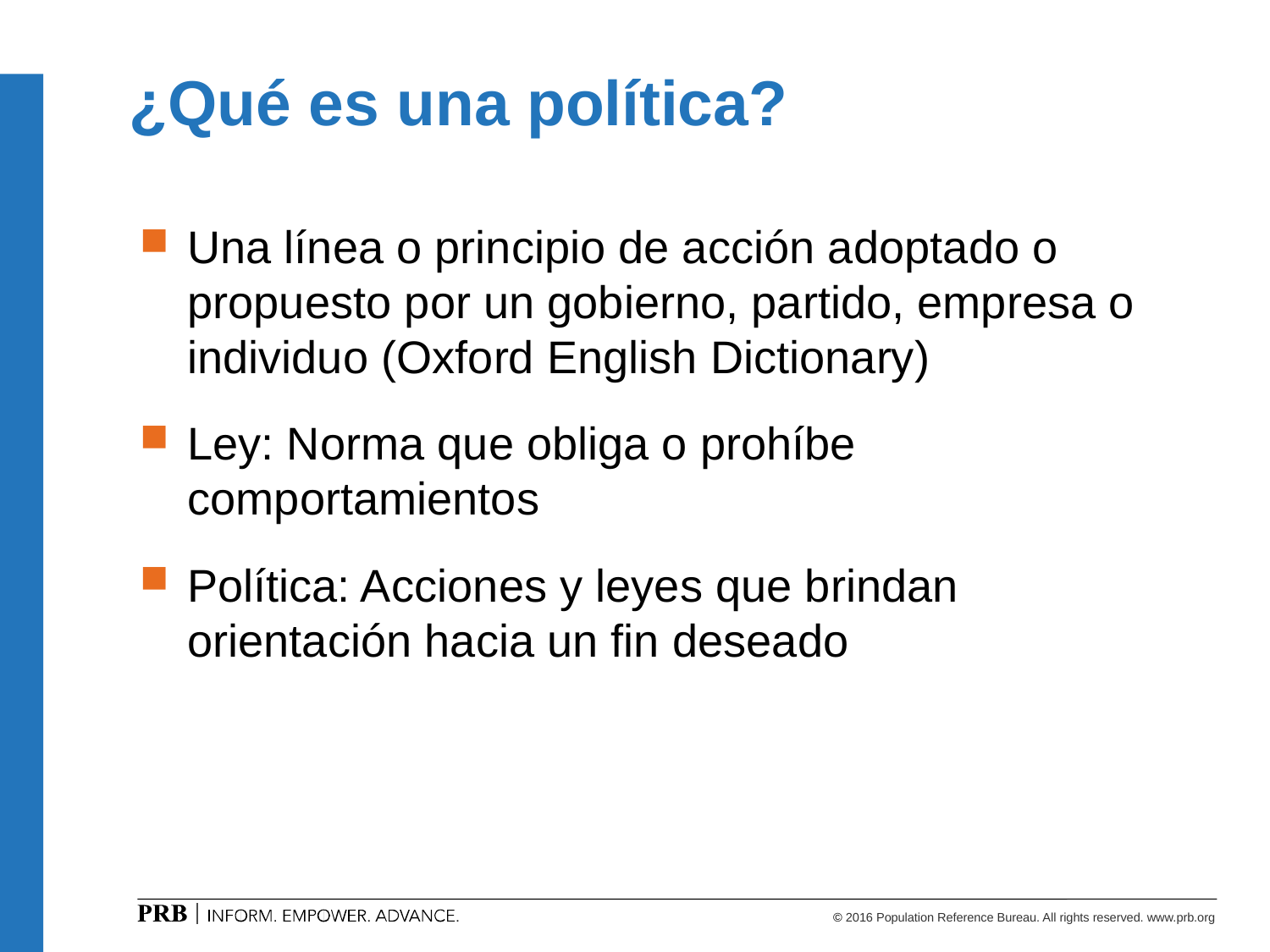

¿Qué es una política?
Una línea o principio de acción adoptado o propuesto por un gobierno, partido, empresa o individuo (Oxford English Dictionary)
Ley: Norma que obliga o prohíbe comportamientos
Política: Acciones y leyes que brindan orientación hacia un fin deseado